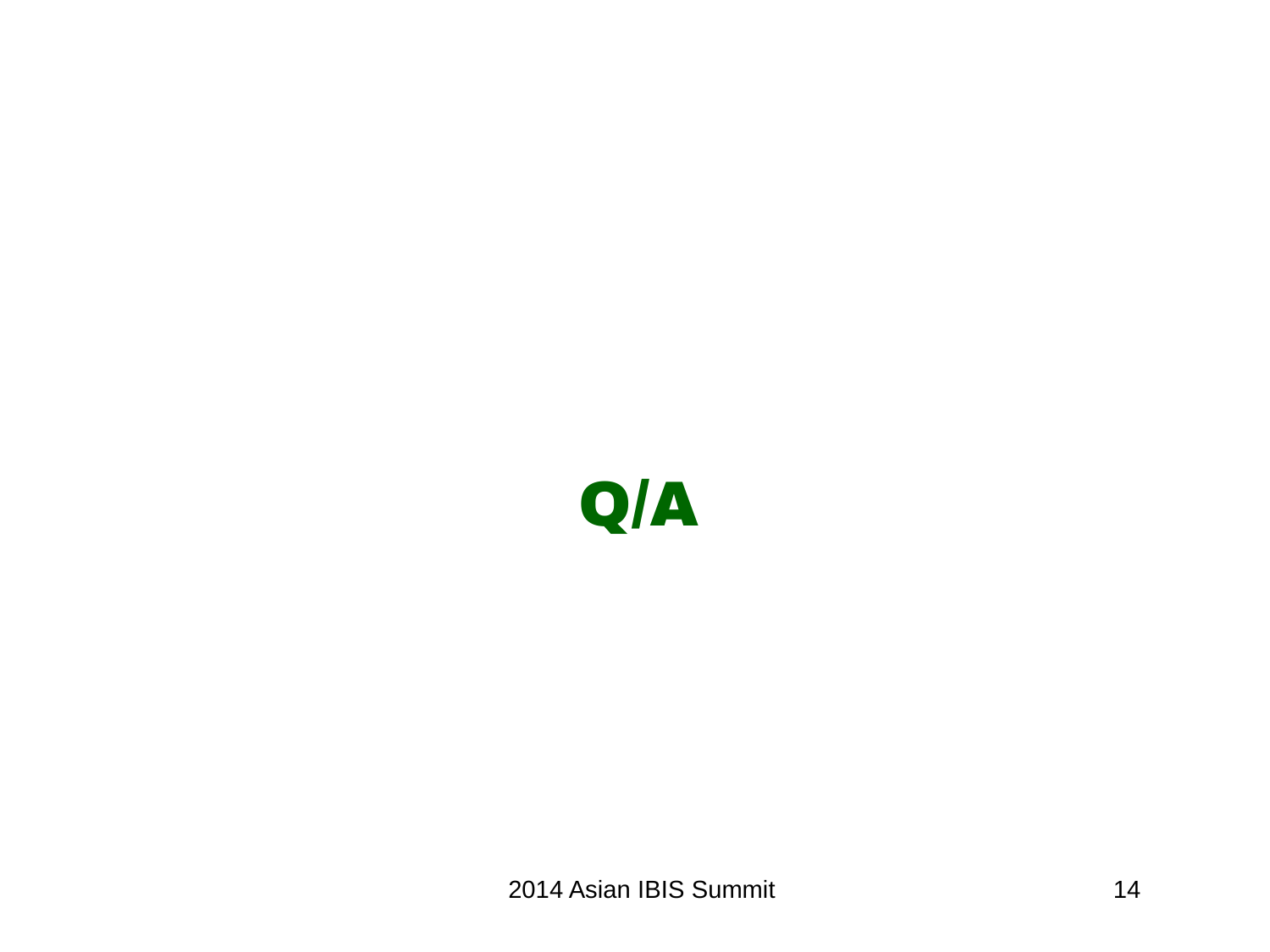

# Q/A

2014 Asian IBIS Summit
14